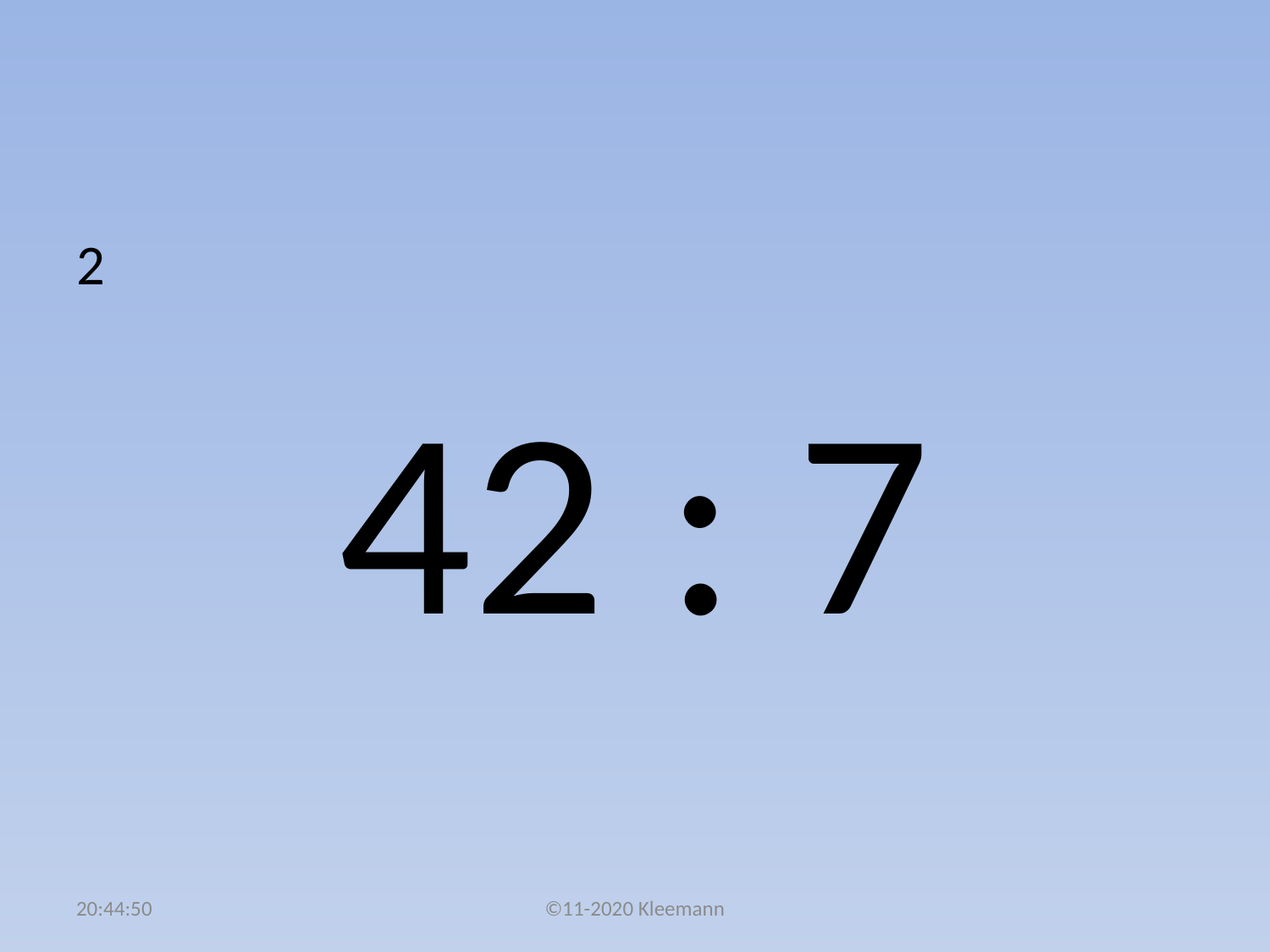

#
2
42 : 7
20:44:50
©11-2020 Kleemann